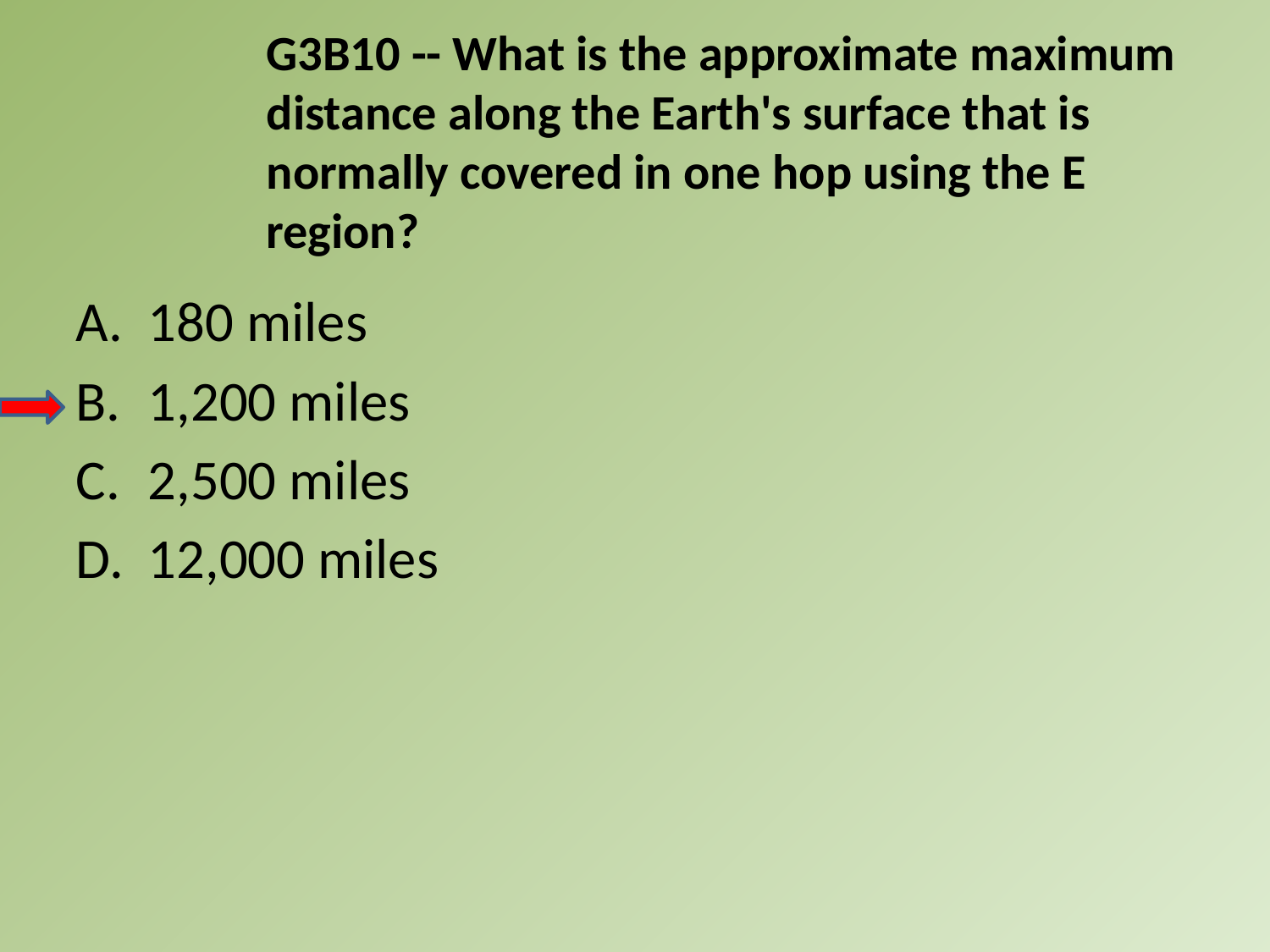

G3B10 -- What is the approximate maximum distance along the Earth's surface that is normally covered in one hop using the E region?
A.	180 miles
B.	1,200 miles
C.	2,500 miles
D.	12,000 miles